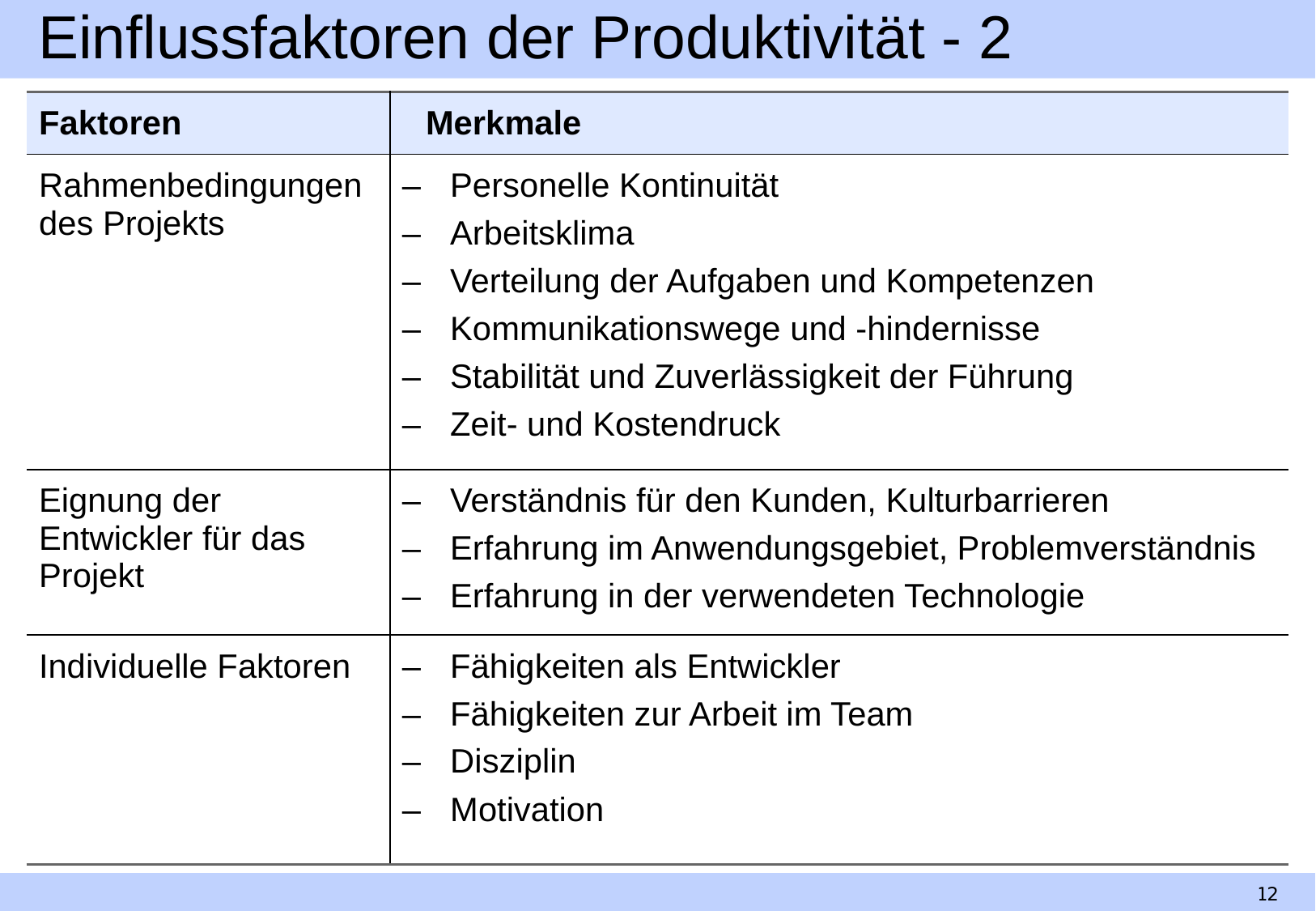

# Einflussfaktoren der Produktivität - 2
| Faktoren | Merkmale |
| --- | --- |
| Rahmenbedingungen des Projekts | – Personelle Kontinuität – Arbeitsklima – Verteilung der Aufgaben und Kompetenzen – Kommunikationswege und -hindernisse – Stabilität und Zuverlässigkeit der Führung – Zeit- und Kostendruck |
| Eignung der Entwickler für das Projekt | – Verständnis für den Kunden, Kulturbarrieren – Erfahrung im Anwendungsgebiet, Problemverständnis – Erfahrung in der verwendeten Technologie |
| Individuelle Faktoren | – Fähigkeiten als Entwickler – Fähigkeiten zur Arbeit im Team – Disziplin – Motivation |
12